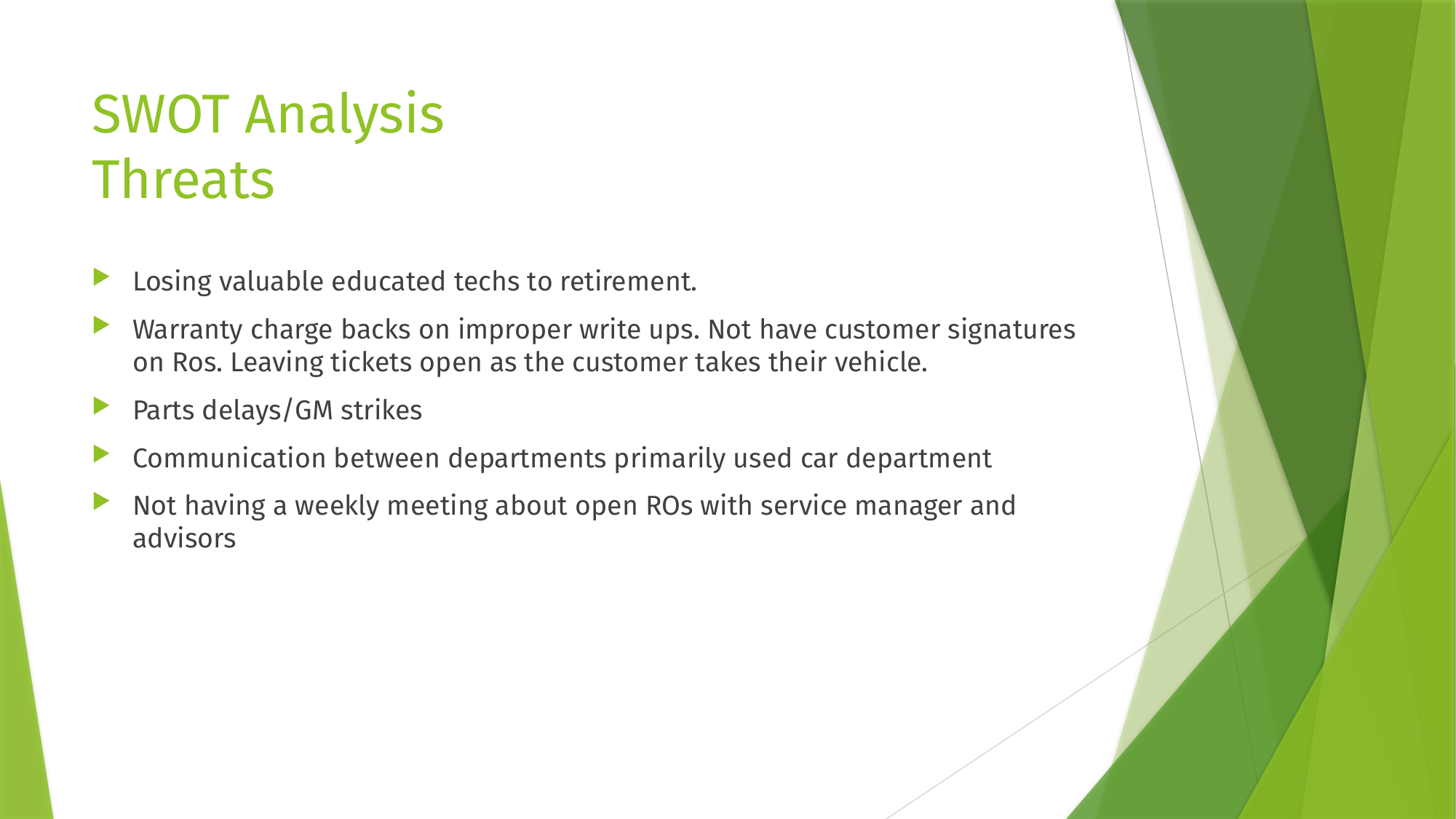

# SWOT Analysis Threats
Losing valuable educated techs to retirement.
Warranty charge backs on improper write ups. Not have customer signatures on Ros. Leaving tickets open as the customer takes their vehicle.
Parts delays/GM strikes
Communication between departments primarily used car department
Not having a weekly meeting about open ROs with service manager and advisors